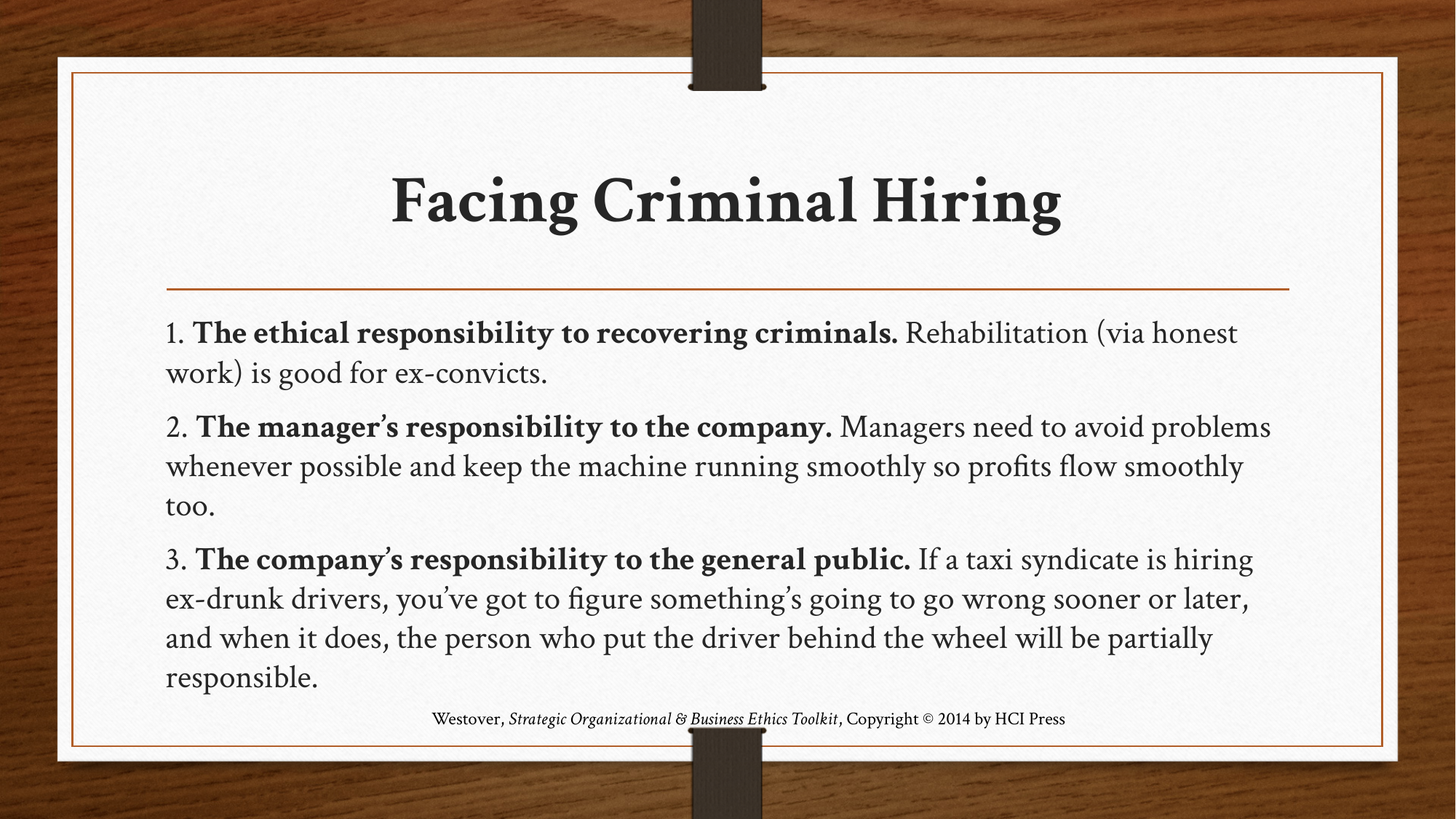

# Facing Criminal Hiring
1. The ethical responsibility to recovering criminals. Rehabilitation (via honest work) is good for ex-convicts.
2. The manager’s responsibility to the company. Managers need to avoid problems whenever possible and keep the machine running smoothly so profits flow smoothly too.
3. The company’s responsibility to the general public. If a taxi syndicate is hiring ex-drunk drivers, you’ve got to figure something’s going to go wrong sooner or later, and when it does, the person who put the driver behind the wheel will be partially responsible.
Westover, Strategic Organizational & Business Ethics Toolkit, Copyright © 2014 by HCI Press